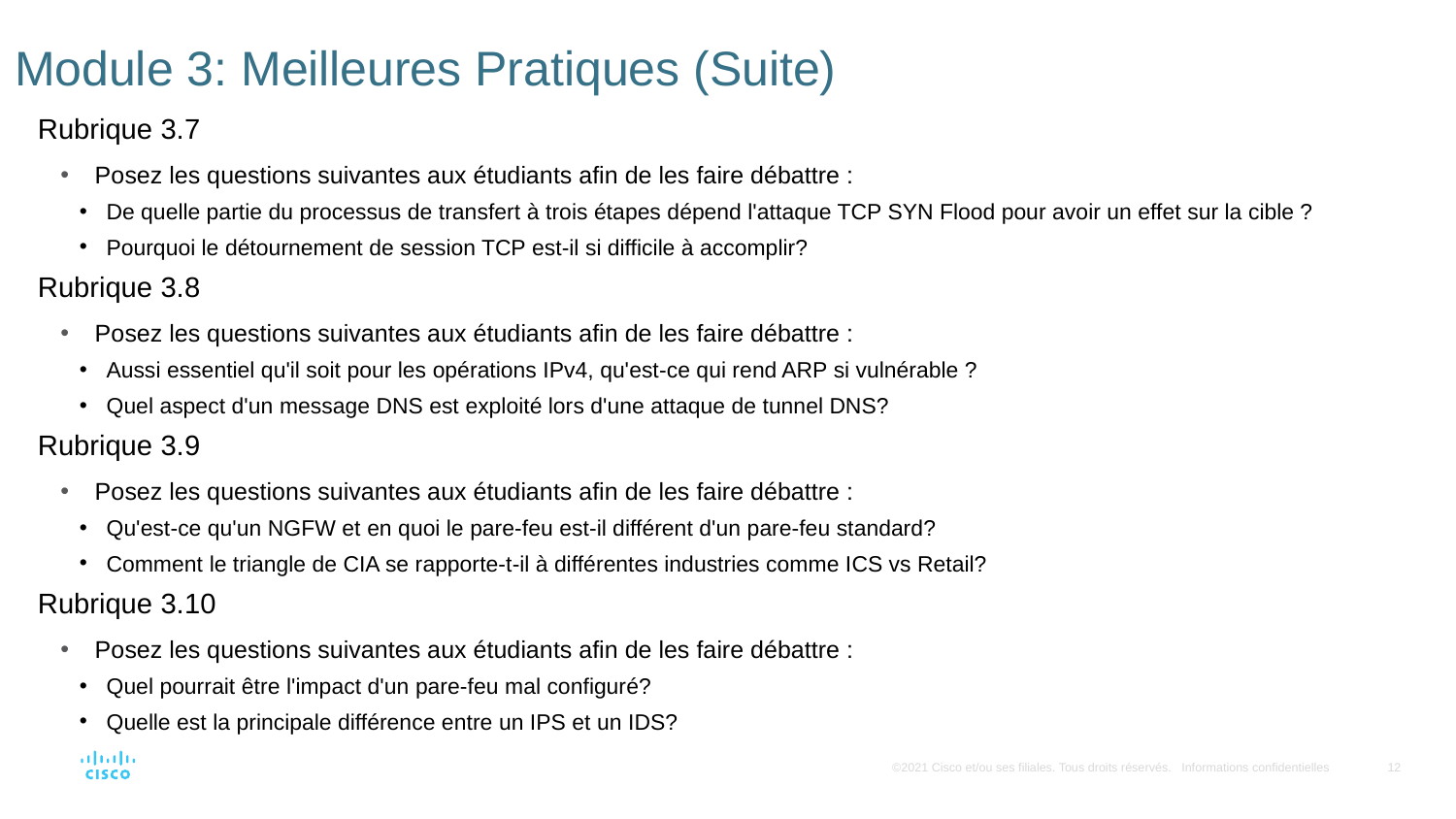

# Module 3: Meilleures Pratiques (Suite)
Rubrique 3.7
Posez les questions suivantes aux étudiants afin de les faire débattre :
De quelle partie du processus de transfert à trois étapes dépend l'attaque TCP SYN Flood pour avoir un effet sur la cible ?
Pourquoi le détournement de session TCP est-il si difficile à accomplir?
Rubrique 3.8
Posez les questions suivantes aux étudiants afin de les faire débattre :
Aussi essentiel qu'il soit pour les opérations IPv4, qu'est-ce qui rend ARP si vulnérable ?
Quel aspect d'un message DNS est exploité lors d'une attaque de tunnel DNS?
Rubrique 3.9
Posez les questions suivantes aux étudiants afin de les faire débattre :
Qu'est-ce qu'un NGFW et en quoi le pare-feu est-il différent d'un pare-feu standard?
Comment le triangle de CIA se rapporte-t-il à différentes industries comme ICS vs Retail?
Rubrique 3.10
Posez les questions suivantes aux étudiants afin de les faire débattre :
Quel pourrait être l'impact d'un pare-feu mal configuré?
Quelle est la principale différence entre un IPS et un IDS?